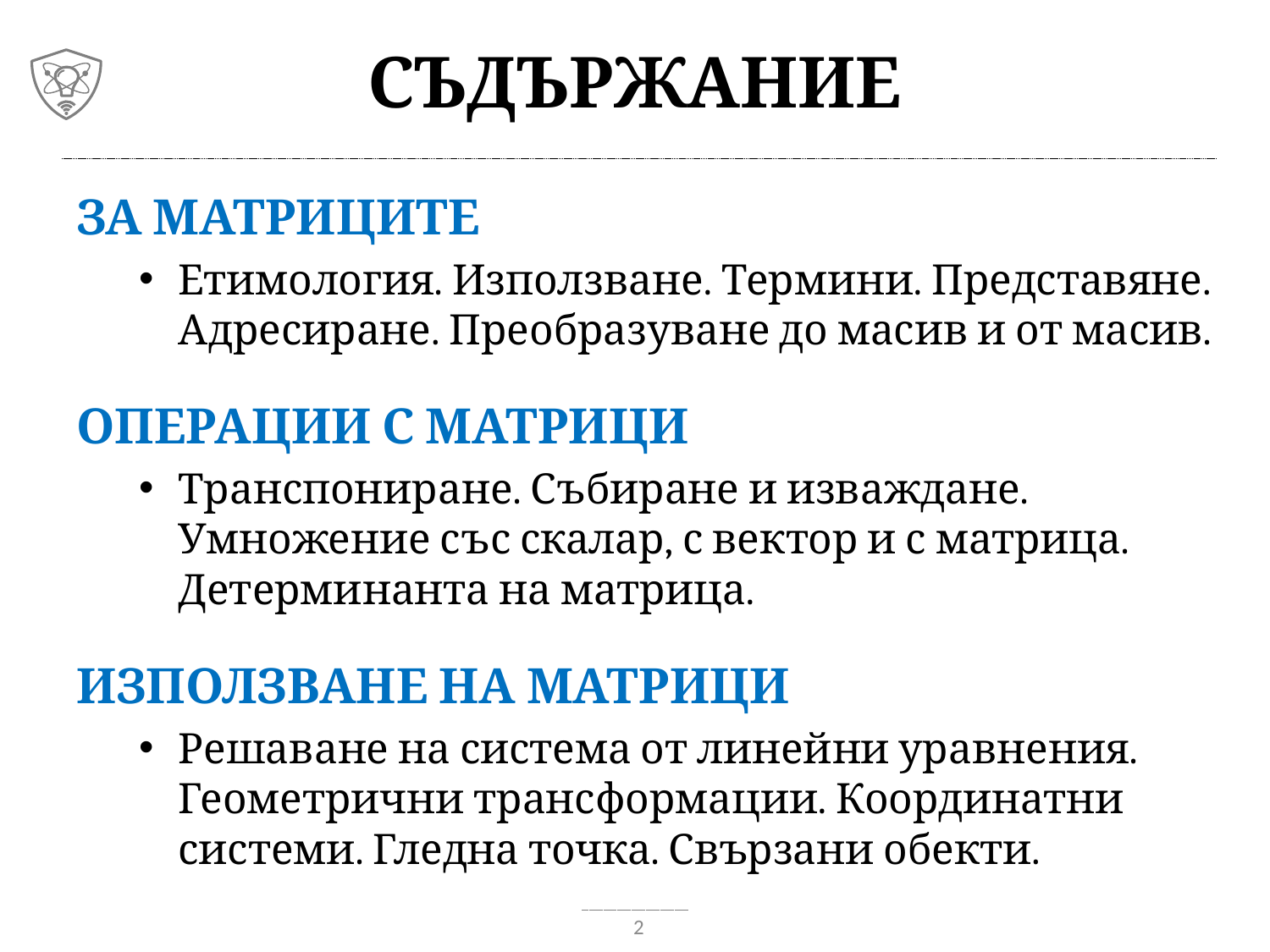

# Съдържание
За матриците
Етимология. Използване. Термини. Представяне. Адресиране. Преобразуване до масив и от масив.
Операции с матрици
Транспониране. Събиране и изваждане. Умножение със скалар, с вектор и с матрица. Детерминанта на матрица.
Използване на матрици
Решаване на система от линейни уравнения. Геометрични трансформации. Координатни системи. Гледна точка. Свързани обекти.
2